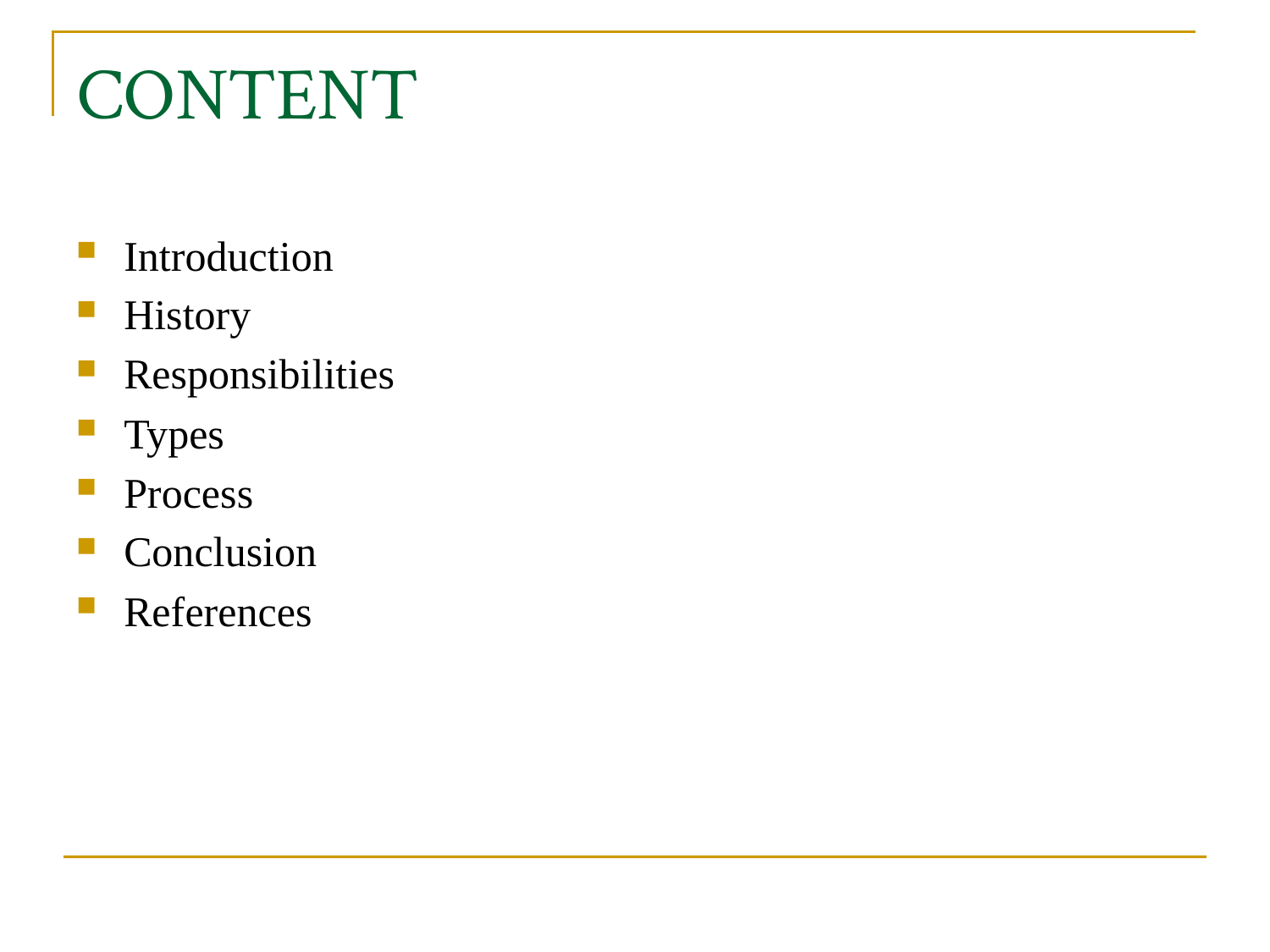

# CONTENT
Introduction
History
Responsibilities
Types
Process
Conclusion
References